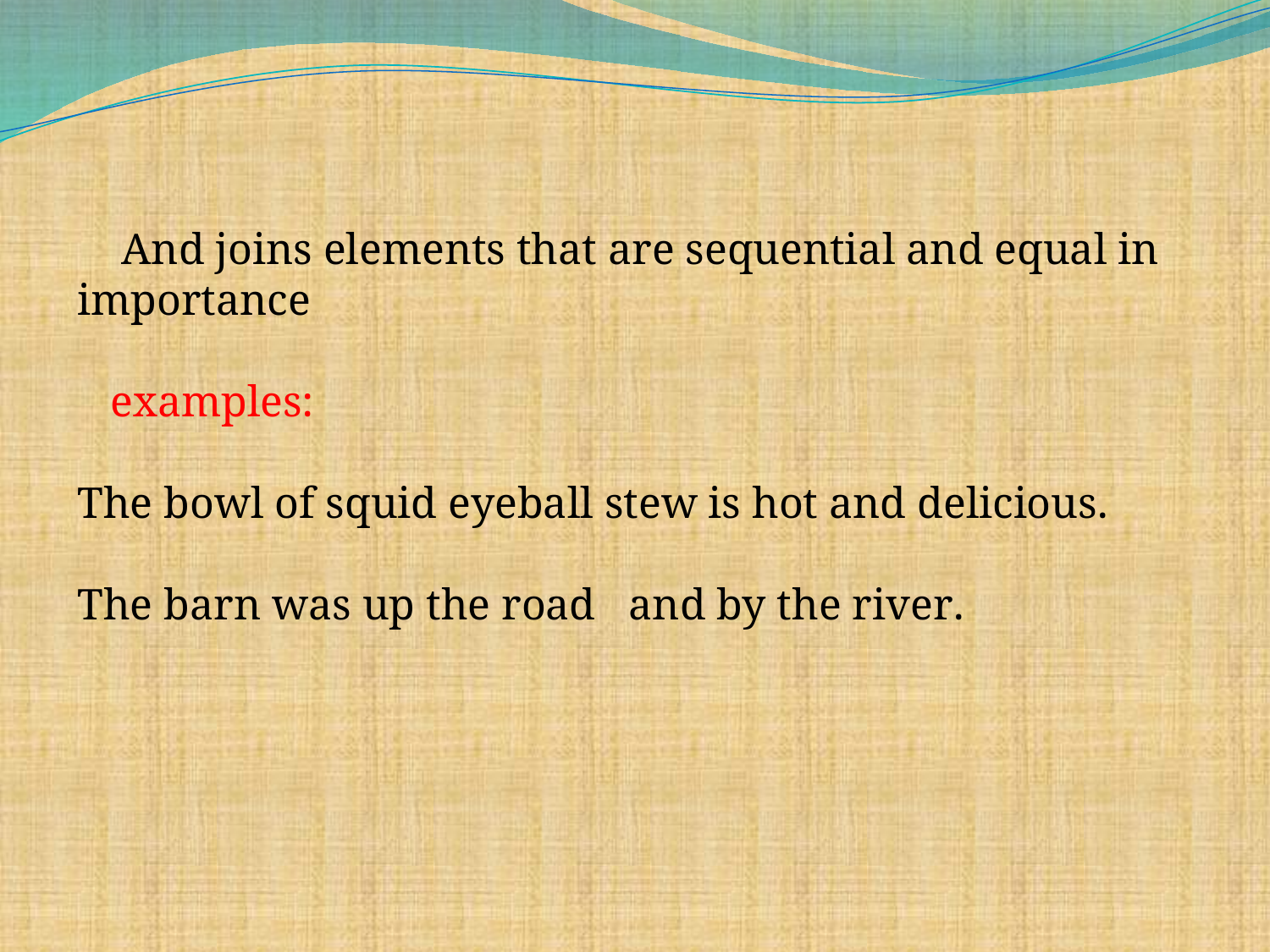

And joins elements that are sequential and equal in importance

   examples:

The bowl of squid eyeball stew is hot and delicious.

The barn was up the road   and by the river.